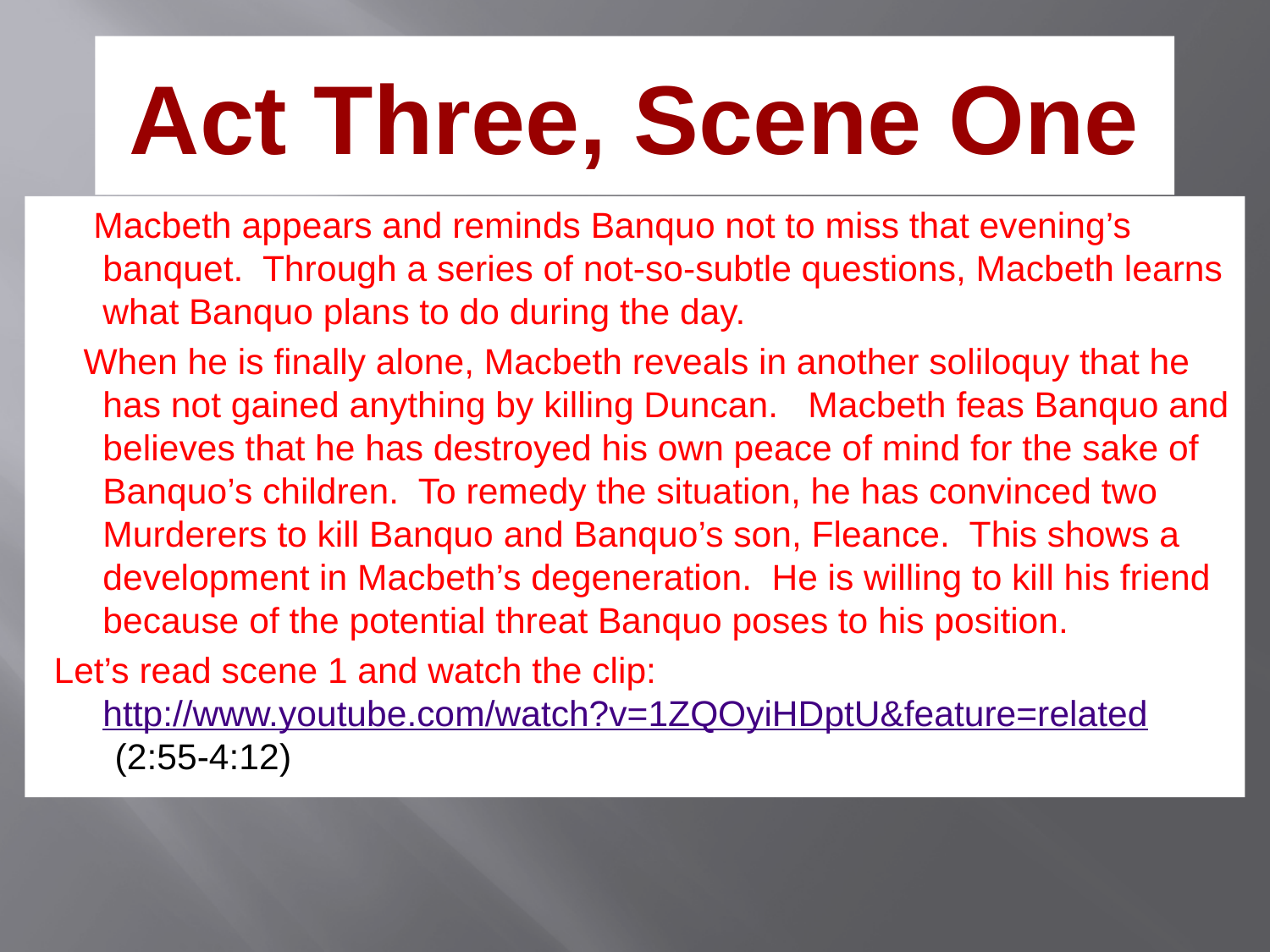

# Act Three, Scene One
    Macbeth appears and reminds Banquo not to miss that evening’s banquet.  Through a series of not-so-subtle questions, Macbeth learns what Banquo plans to do during the day.
   When he is finally alone, Macbeth reveals in another soliloquy that he has not gained anything by killing Duncan.   Macbeth feas Banquo and believes that he has destroyed his own peace of mind for the sake of Banquo’s children.  To remedy the situation, he has convinced two Murderers to kill Banquo and Banquo’s son, Fleance.  This shows a development in Macbeth’s degeneration.  He is willing to kill his friend because of the potential threat Banquo poses to his position.
Let’s read scene 1 and watch the clip: http://www.youtube.com/watch?v=1ZQOyiHDptU&feature=related  ((2:55-4:12)